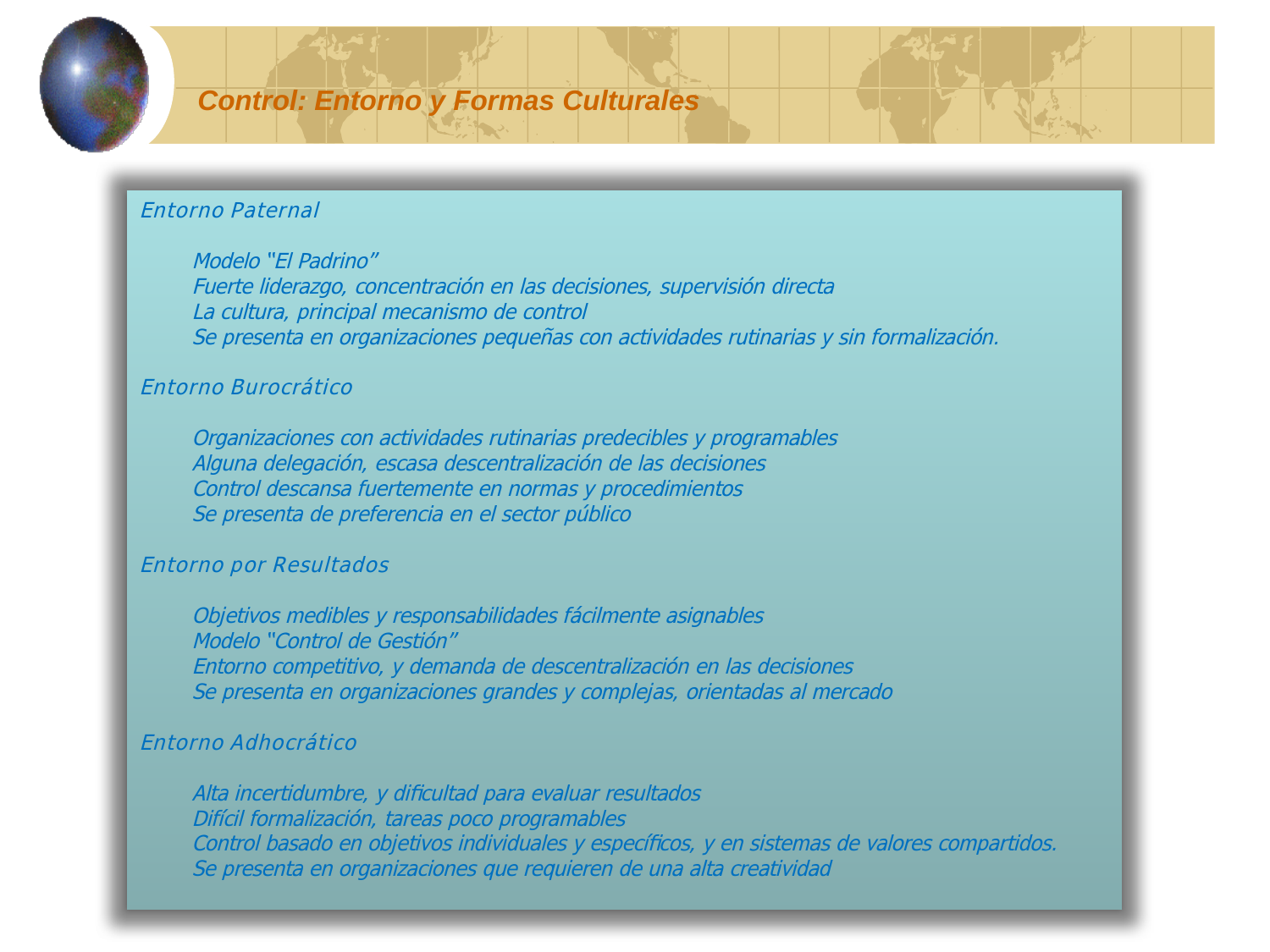

Control: Entorno y Formas Culturales
Entorno Paternal

	Modelo “El Padrino”
	Fuerte liderazgo, concentración en las decisiones, supervisión directa
	La cultura, principal mecanismo de control
	Se presenta en organizaciones pequeñas con actividades rutinarias y sin formalización.

Entorno Burocrático

	Organizaciones con actividades rutinarias predecibles y programables
	Alguna delegación, escasa descentralización de las decisiones
	Control descansa fuertemente en normas y procedimientos
	Se presenta de preferencia en el sector público

Entorno por Resultados

	Objetivos medibles y responsabilidades fácilmente asignables
	Modelo “Control de Gestión”
	Entorno competitivo, y demanda de descentralización en las decisiones
	Se presenta en organizaciones grandes y complejas, orientadas al mercado

Entorno Adhocrático

 	Alta incertidumbre, y dificultad para evaluar resultados
	Difícil formalización, tareas poco programables
	Control basado en objetivos individuales y específicos, y en sistemas de valores compartidos.
	Se presenta en organizaciones que requieren de una alta creatividad